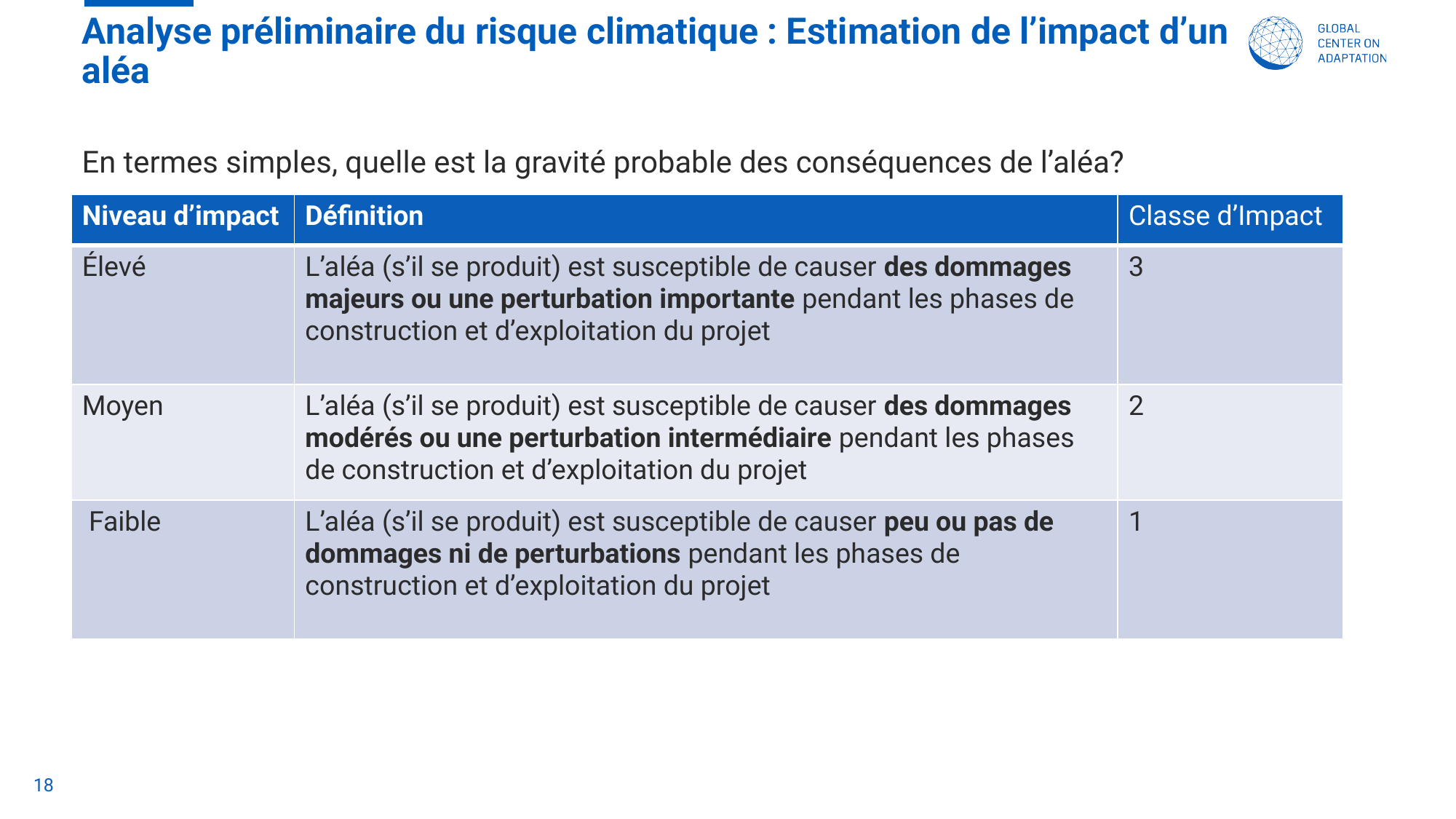

# Analyse préliminaire du risque climatique : Estimation de l’impact d’un aléa
En termes simples, quelle est la gravité probable des conséquences de l’aléa?
| Niveau d’impact | Définition | Classe d’Impact |
| --- | --- | --- |
| Élevé | L’aléa (s’il se produit) est susceptible de causer des dommages majeurs ou une perturbation importante pendant les phases de construction et d’exploitation du projet | 3 |
| Moyen | L’aléa (s’il se produit) est susceptible de causer des dommages modérés ou une perturbation intermédiaire pendant les phases de construction et d’exploitation du projet | 2 |
| Faible | L’aléa (s’il se produit) est susceptible de causer peu ou pas de dommages ni de perturbations pendant les phases de construction et d’exploitation du projet | 1 |